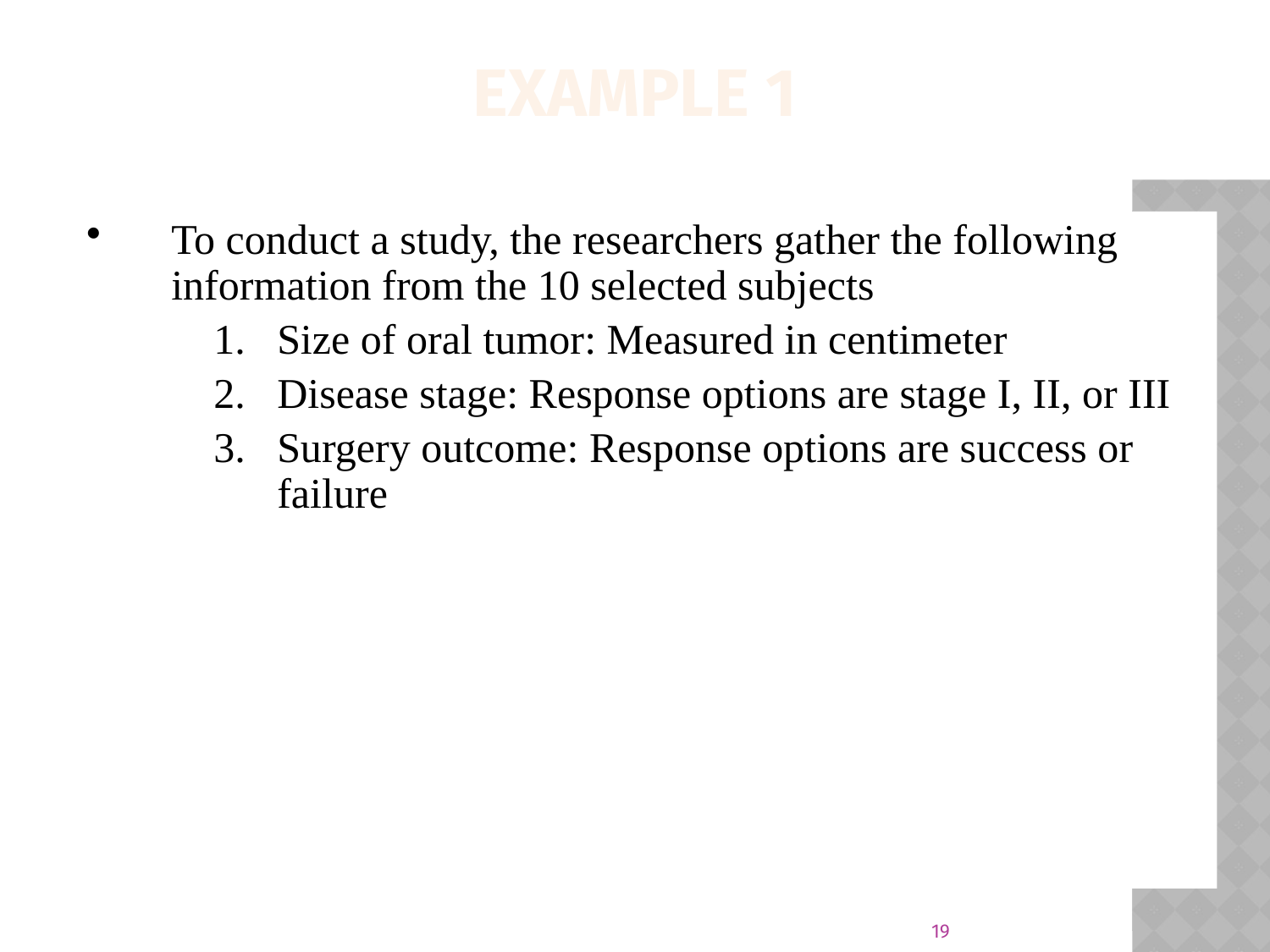

Example 1
To conduct a study, the researchers gather the following information from the 10 selected subjects
Size of oral tumor: Measured in centimeter
Disease stage: Response options are stage I, II, or III
Surgery outcome: Response options are success or failure
19